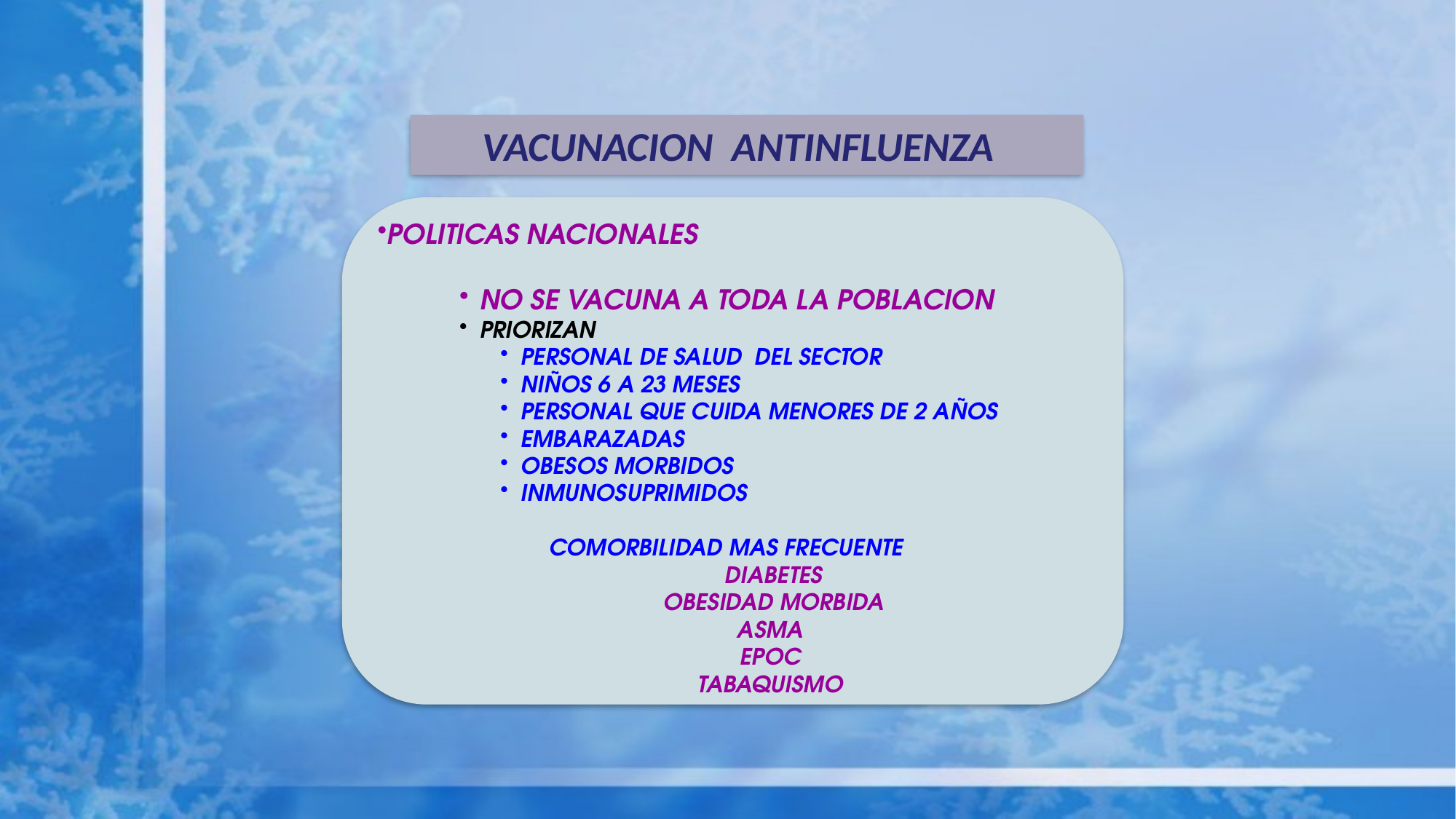

VACUNACION  ANTINFLUENZA

POLITICAS NACIONALES

NO SE VACUNA A TODA LA POBLACION
PRIORIZAN
PERSONAL DE SALUD  DEL SECTOR
NIÑOS 6 A 23 MESES
PERSONAL QUE CUIDA MENORES DE 2 AÑOS
EMBARAZADAS
OBESOS MORBIDOS
INMUNOSUPRIMIDOS

COMORBILIDAD MAS FRECUENTE
DIABETES
OBESIDAD MORBIDA
ASMA
EPOC
TABAQUISMO